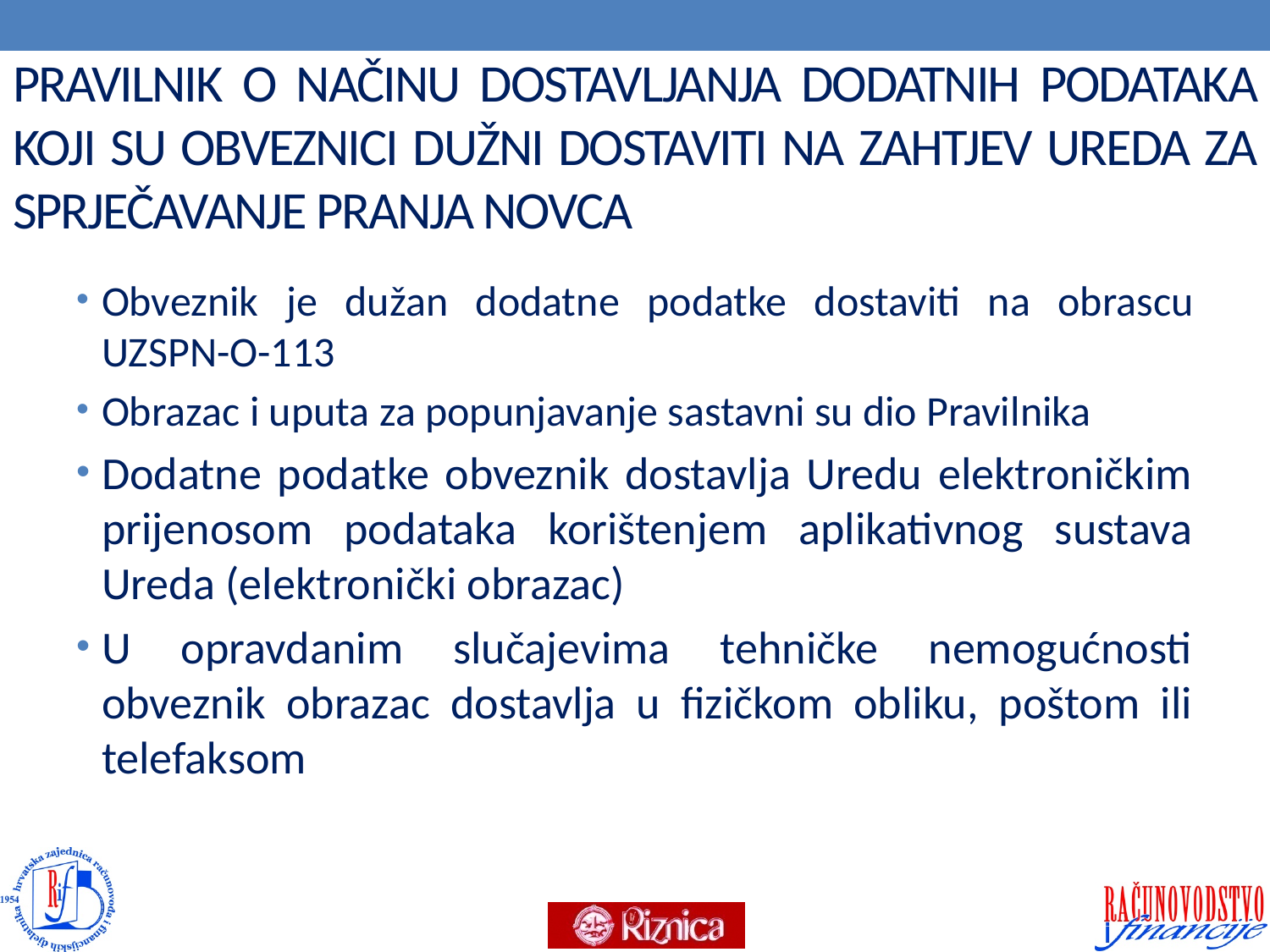

# PRAVILNIK O NAČINU DOSTAVLJANJA DODATNIH PODATAKA KOJI SU OBVEZNICI DUŽNI DOSTAVITI NA ZAHTJEV UREDA ZA SPRJEČAVANJE PRANJA NOVCA
Obveznik je dužan dodatne podatke dostaviti na obrascu UZSPN-O-113
Obrazac i uputa za popunjavanje sastavni su dio Pravilnika
Dodatne podatke obveznik dostavlja Uredu elektroničkim prijenosom podataka korištenjem aplikativnog sustava Ureda (elektronički obrazac)
U opravdanim slučajevima tehničke nemogućnosti obveznik obrazac dostavlja u fizičkom obliku, poštom ili telefaksom